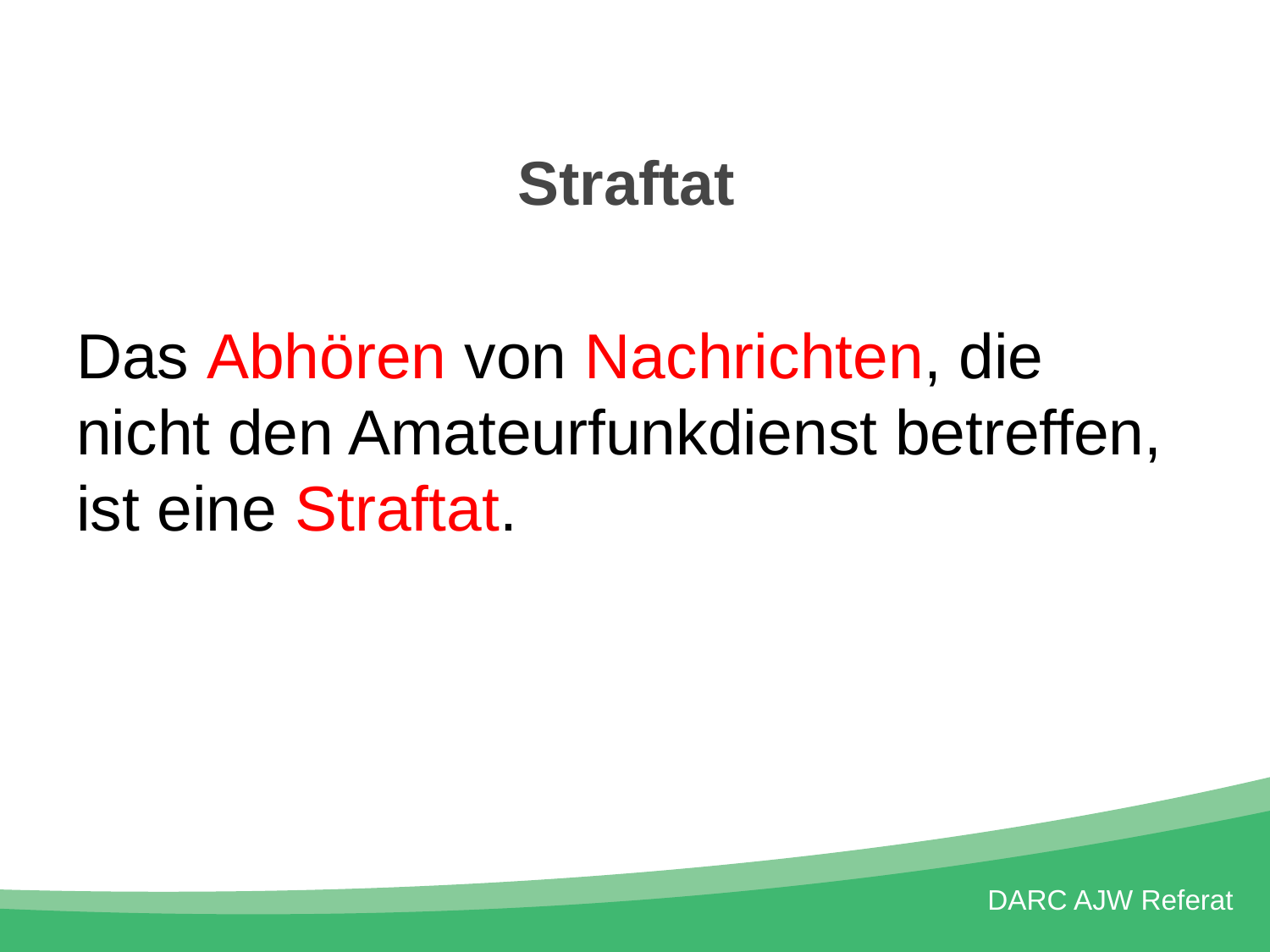

# Straftat

Das Abhören von Nachrichten, die nicht den Amateurfunkdienst betreffen, ist eine Straftat.